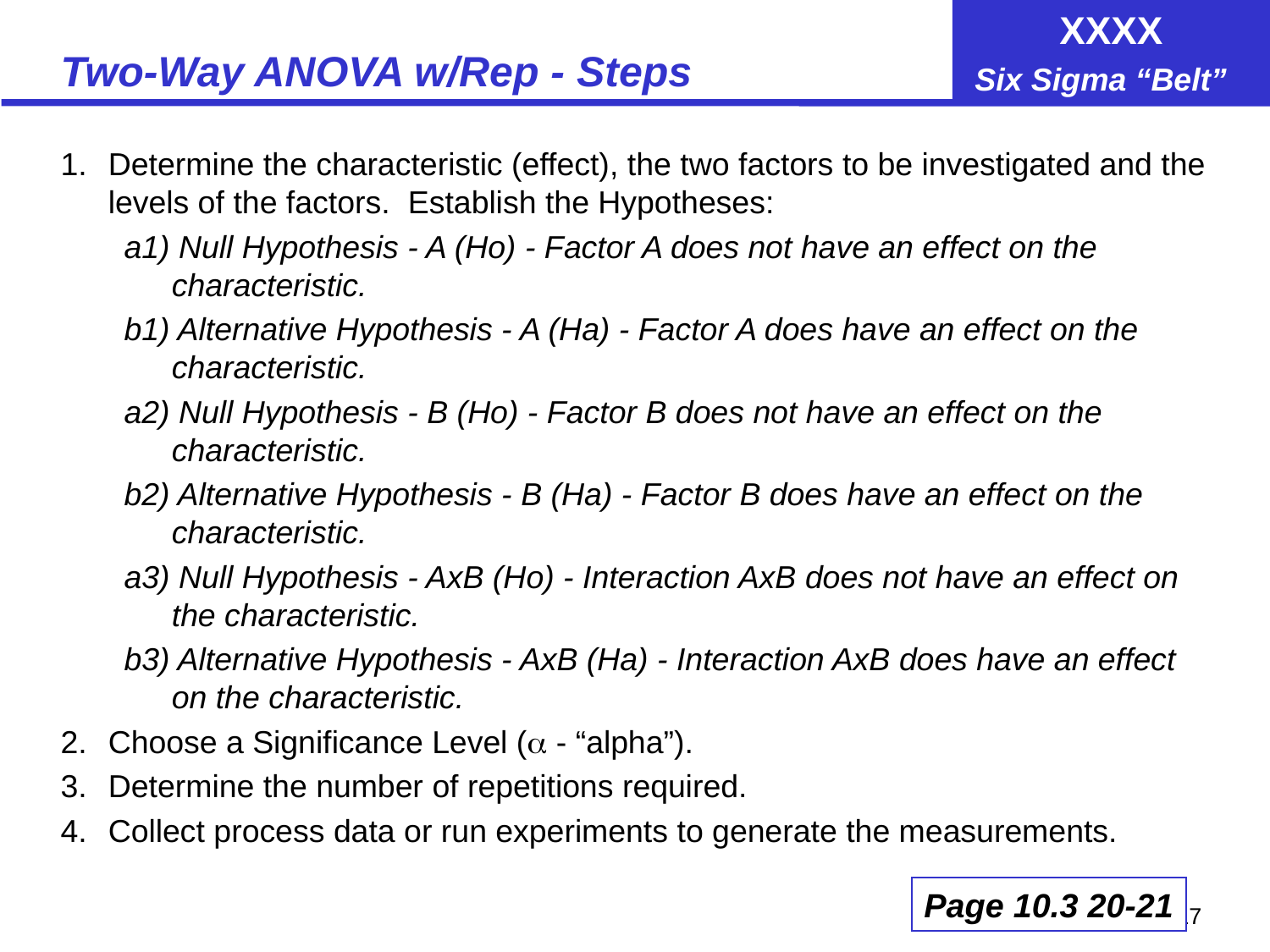

# Two-Way ANOVA w/Rep - Steps
1.	Determine the characteristic (effect), the two factors to be investigated and the levels of the factors.  Establish the Hypotheses:
a1) Null Hypothesis - A (Ho) - Factor A does not have an effect on the characteristic.
b1) Alternative Hypothesis - A (Ha) - Factor A does have an effect on the characteristic.
a2) Null Hypothesis - B (Ho) - Factor B does not have an effect on the characteristic.
b2) Alternative Hypothesis - B (Ha) - Factor B does have an effect on the characteristic.
a3) Null Hypothesis - AxB (Ho) - Interaction AxB does not have an effect on the characteristic.
b3) Alternative Hypothesis - AxB (Ha) - Interaction AxB does have an effect on the characteristic.
2.	Choose a Significance Level (α - “alpha”).
3.	Determine the number of repetitions required.
4.	Collect process data or run experiments to generate the measurements.
Page 10.3 20-21